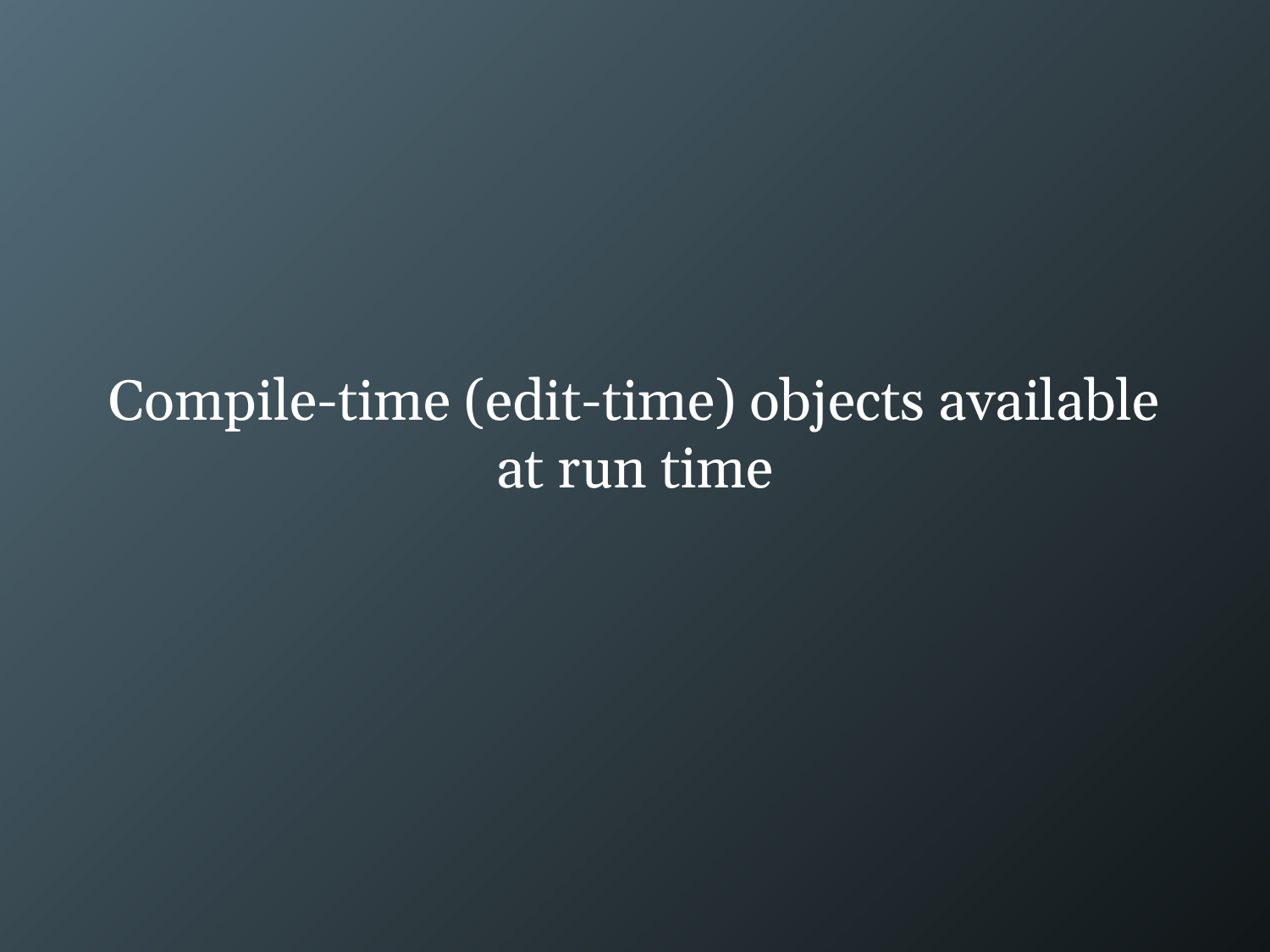

# Compile-time (edit-time) objects available at run time